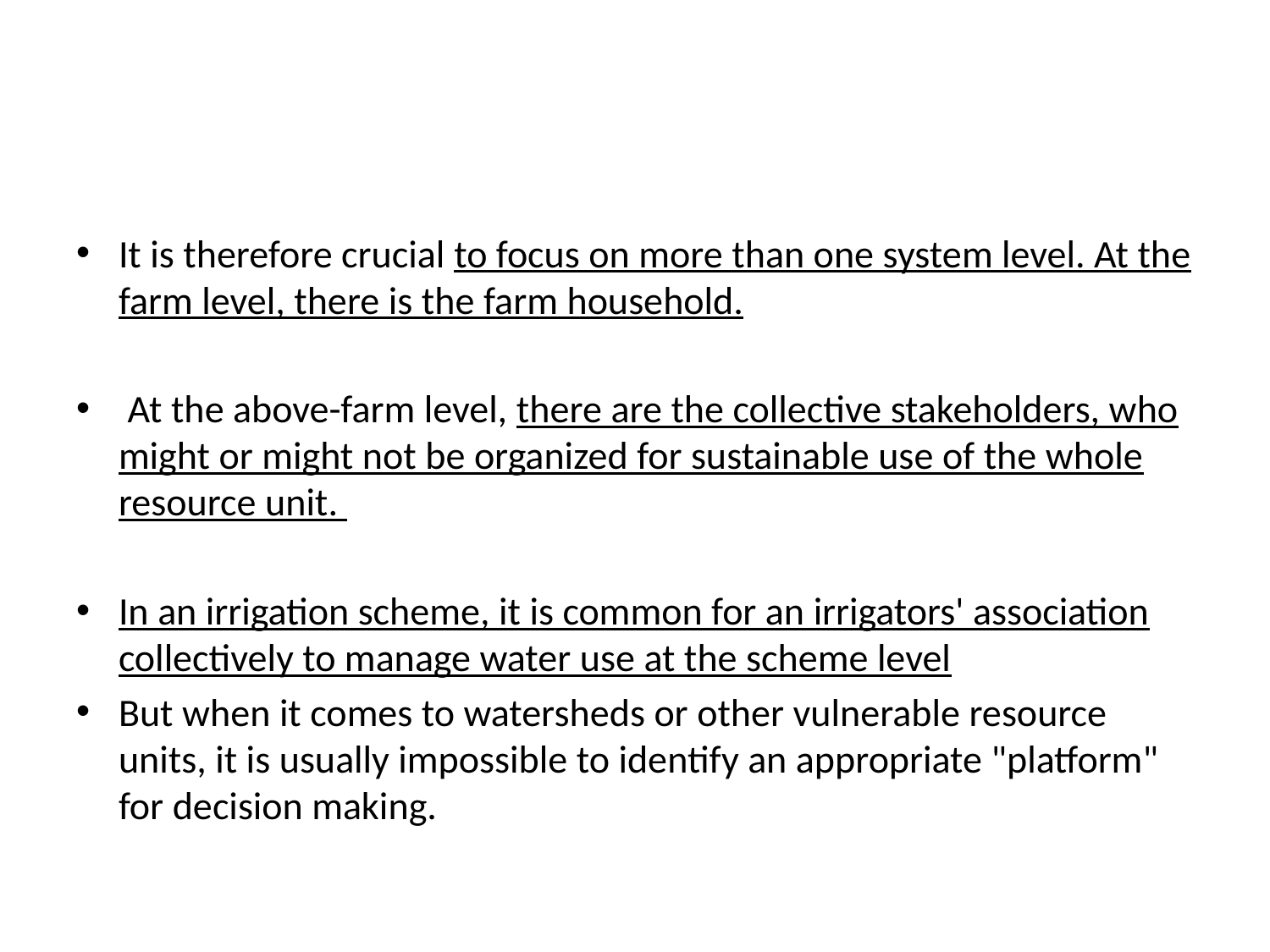

#
It is therefore crucial to focus on more than one system level. At the farm level, there is the farm household.

 At the above-farm level, there are the collective stakeholders, who might or might not be organized for sustainable use of the whole resource unit.

In an irrigation scheme, it is common for an irrigators' association collectively to manage water use at the scheme level
But when it comes to watersheds or other vulnerable resource units, it is usually impossible to identify an appropriate "platform" for decision making.